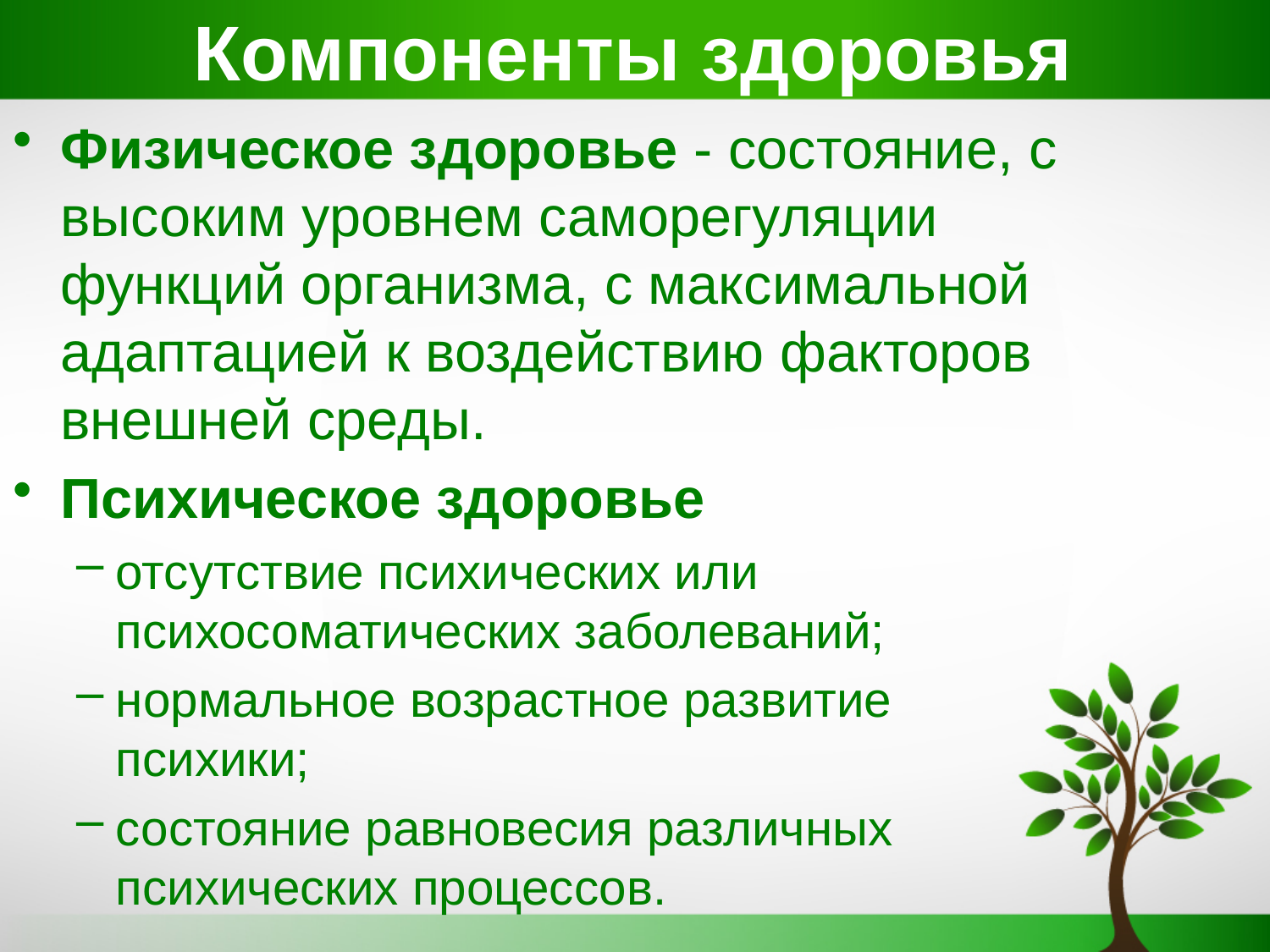

# Компоненты здоровья
Физическое здоровье - состояние, с высоким уровнем саморегуляции функций организма, с максимальной адаптацией к воздействию факторов внешней среды.
Психическое здоровье
отсутствие психических или психосоматических заболеваний;
нормальное возрастное развитие психики;
состояние равновесия различных психических процессов.